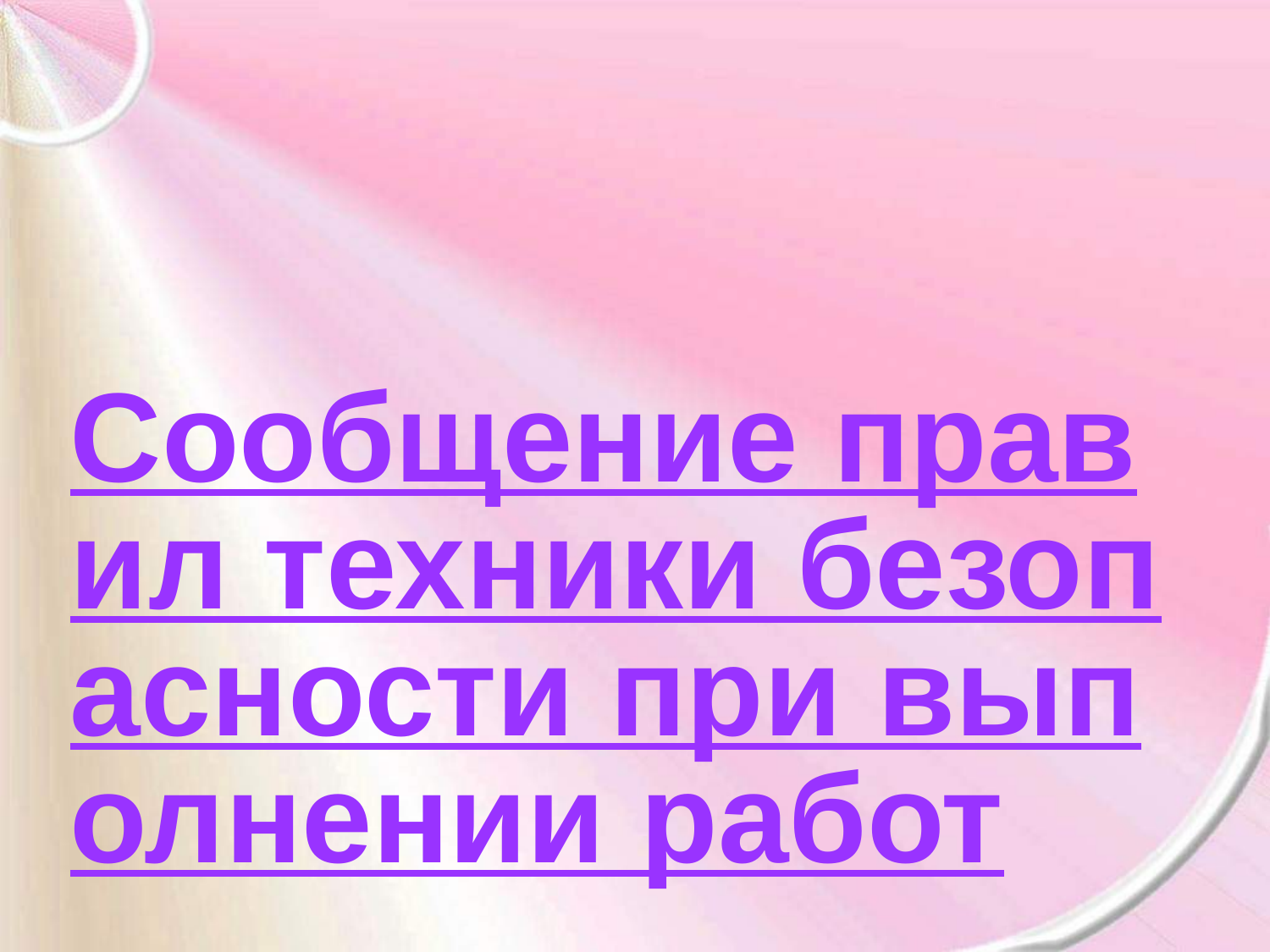

# Сообщение правил техники безопасности при выполнении работ